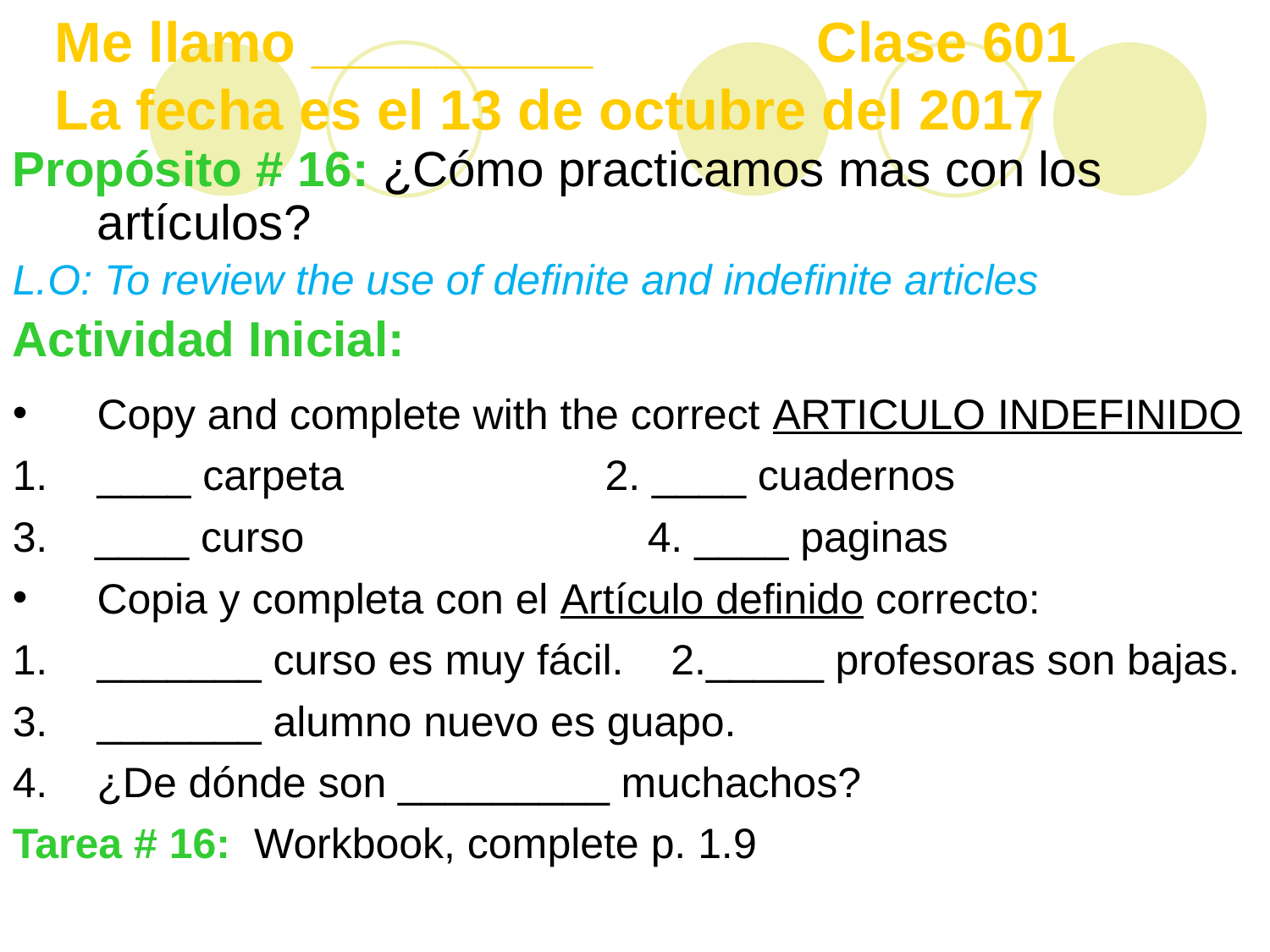

Me llamo _________ 		Clase 601
La fecha es el 13 de octubre del 2017
Propósito # 16: ¿Cómo practicamos mas con los artículos?
L.O: To review the use of definite and indefinite articles
Actividad Inicial:
Copy and complete with the correct ARTICULO INDEFINIDO
____ carpeta			2. ____ cuadernos
3.    ____ curso			4. ____ paginas
Copia y completa con el Artículo definido correcto:
_______ curso es muy fácil.    2._____ profesoras son bajas.
_______ alumno nuevo es guapo.
¿De dónde son _________ muchachos?
Tarea # 16:  Workbook, complete p. 1.9